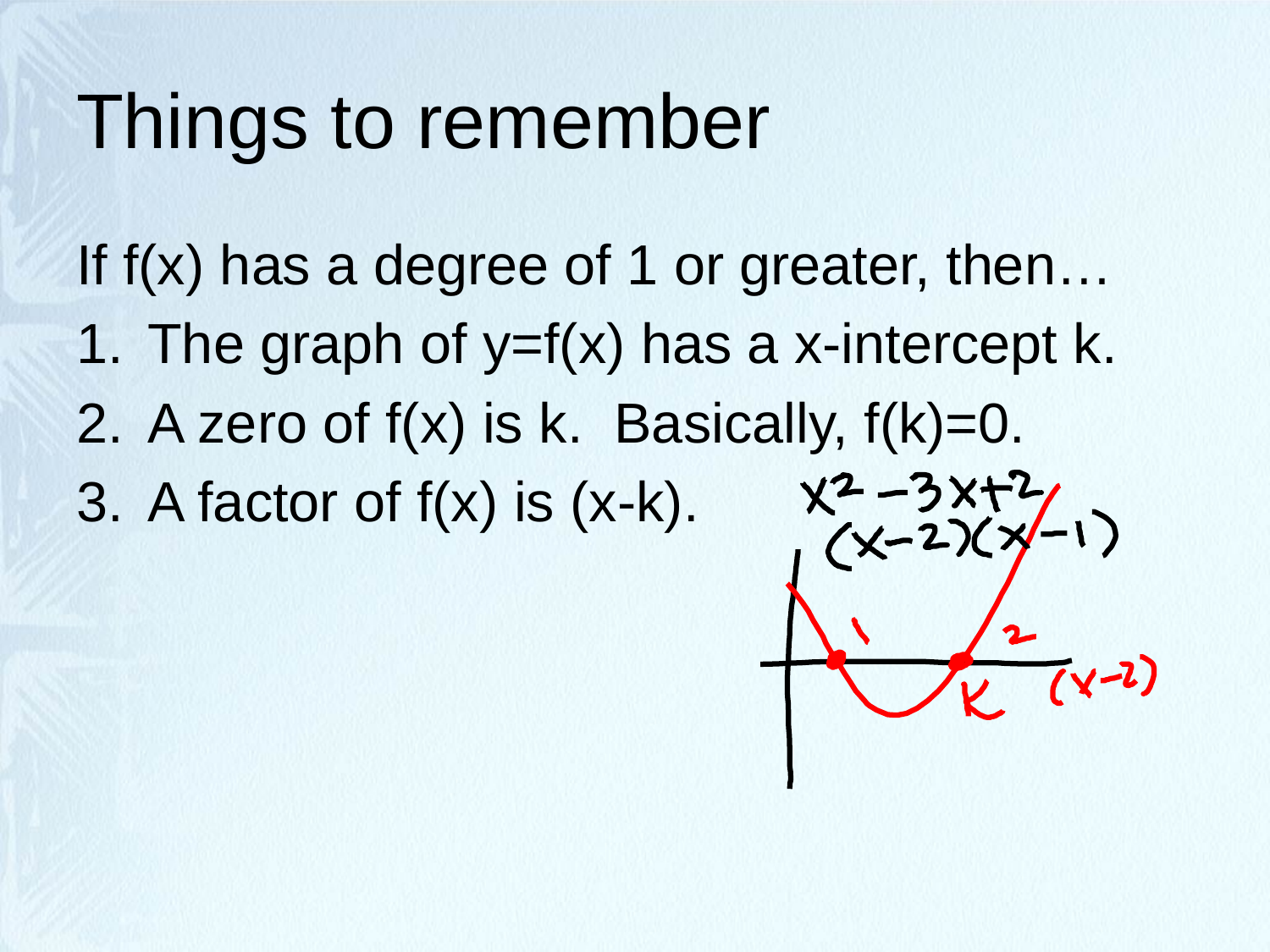

# Things to remember
If f(x) has a degree of 1 or greater, then…
The graph of y=f(x) has a x-intercept k.
A zero of f(x) is k.  Basically, f(k)=0.
A factor of f(x) is (x-k).